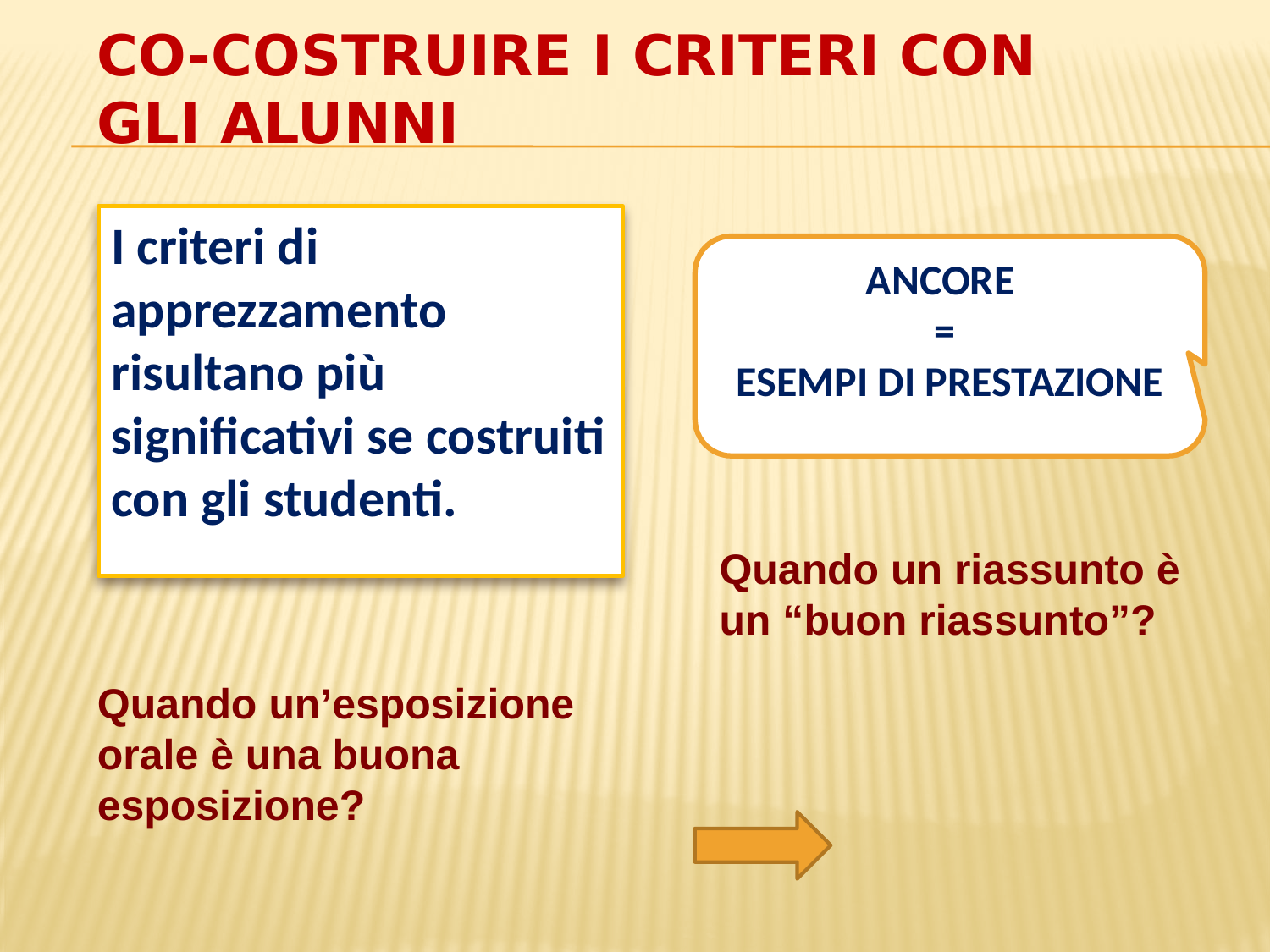

CO-COSTRUIRE I CRITERI CON GLI ALUNNI
I criteri di apprezzamento risultano più significativi se costruiti
con gli studenti.

ANCORE
=
ESEMPI DI PRESTAZIONE
 Quando un riassunto è
 un “buon riassunto”?
Quando un’esposizione orale è una buona esposizione?